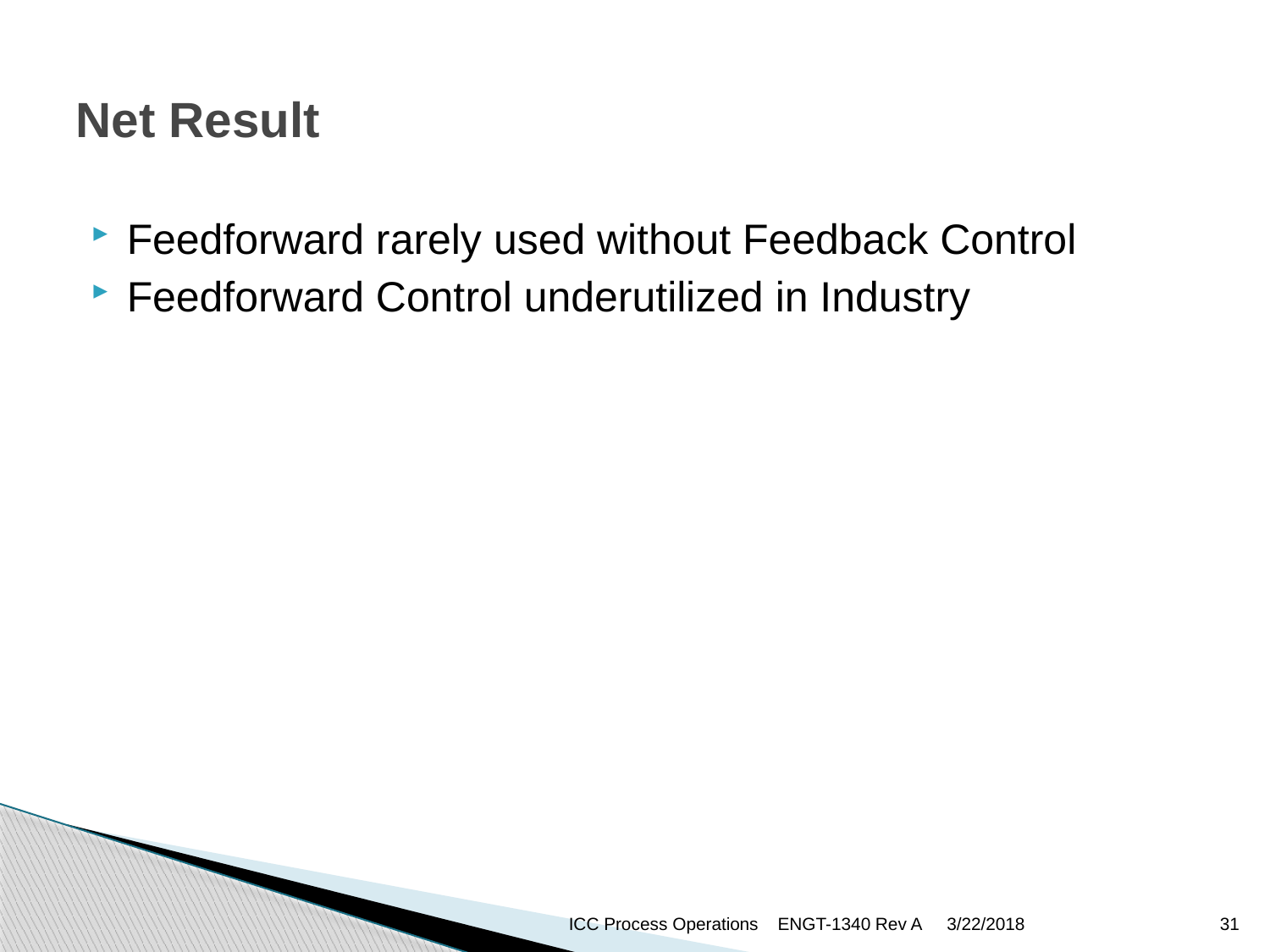

# Net Result
Feedforward rarely used without Feedback Control
Feedforward Control underutilized in Industry

ICC Process Operations    ENGT-1340 Rev A
3/22/2018
31